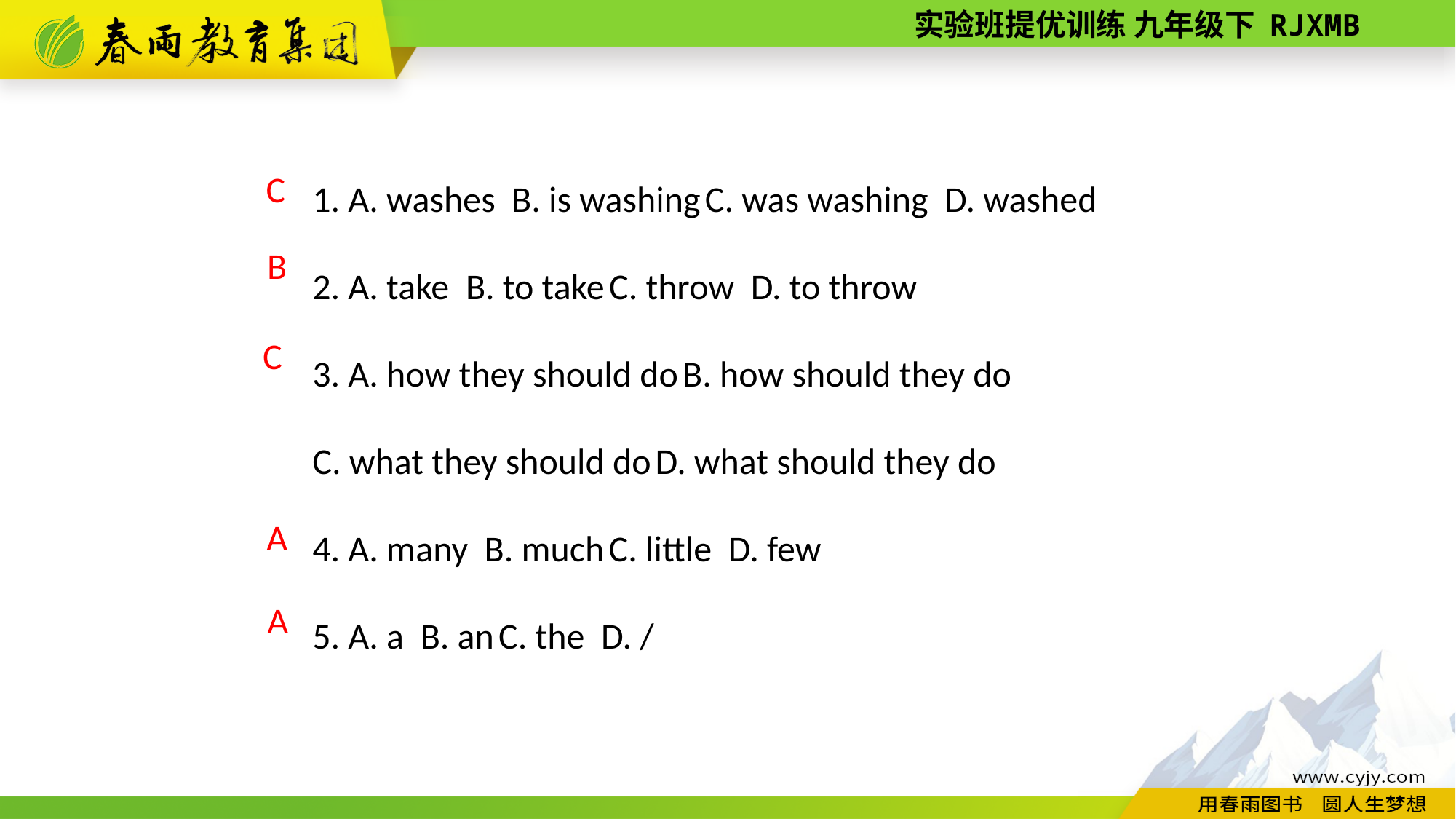

1. A. washes  B. is washing C. was washing  D. washed
2. A. take  B. to take C. throw  D. to throw
3. A. how they should do B. how should they do
C. what they should do D. what should they do
4. A. many  B. much C. little  D. few
5. A. a  B. an C. the  D. /
C
B
 C
A
A